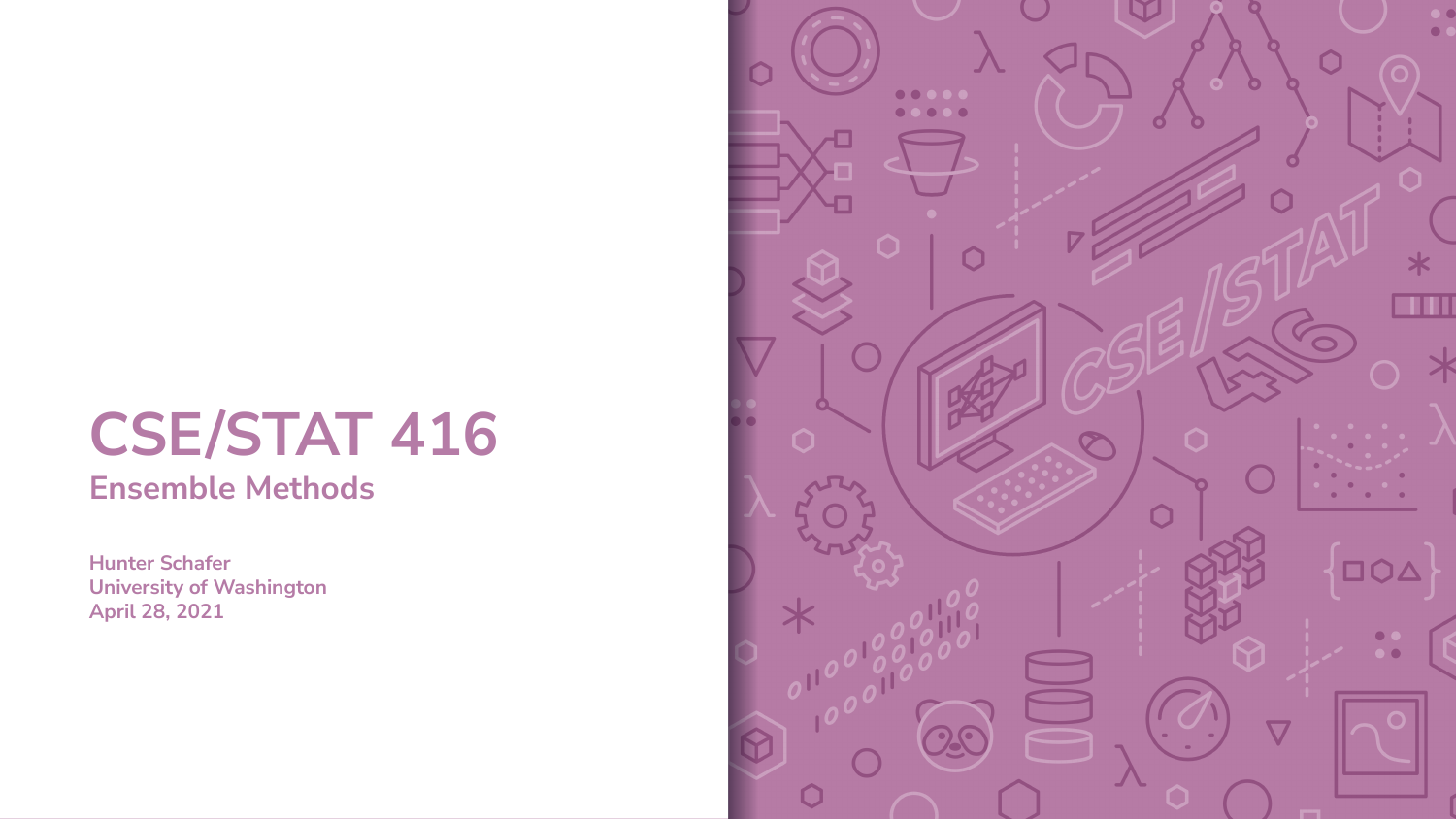

# CSE/STAT 416 Ensemble Methods Hunter Schafer University of Washington April 28, 2021